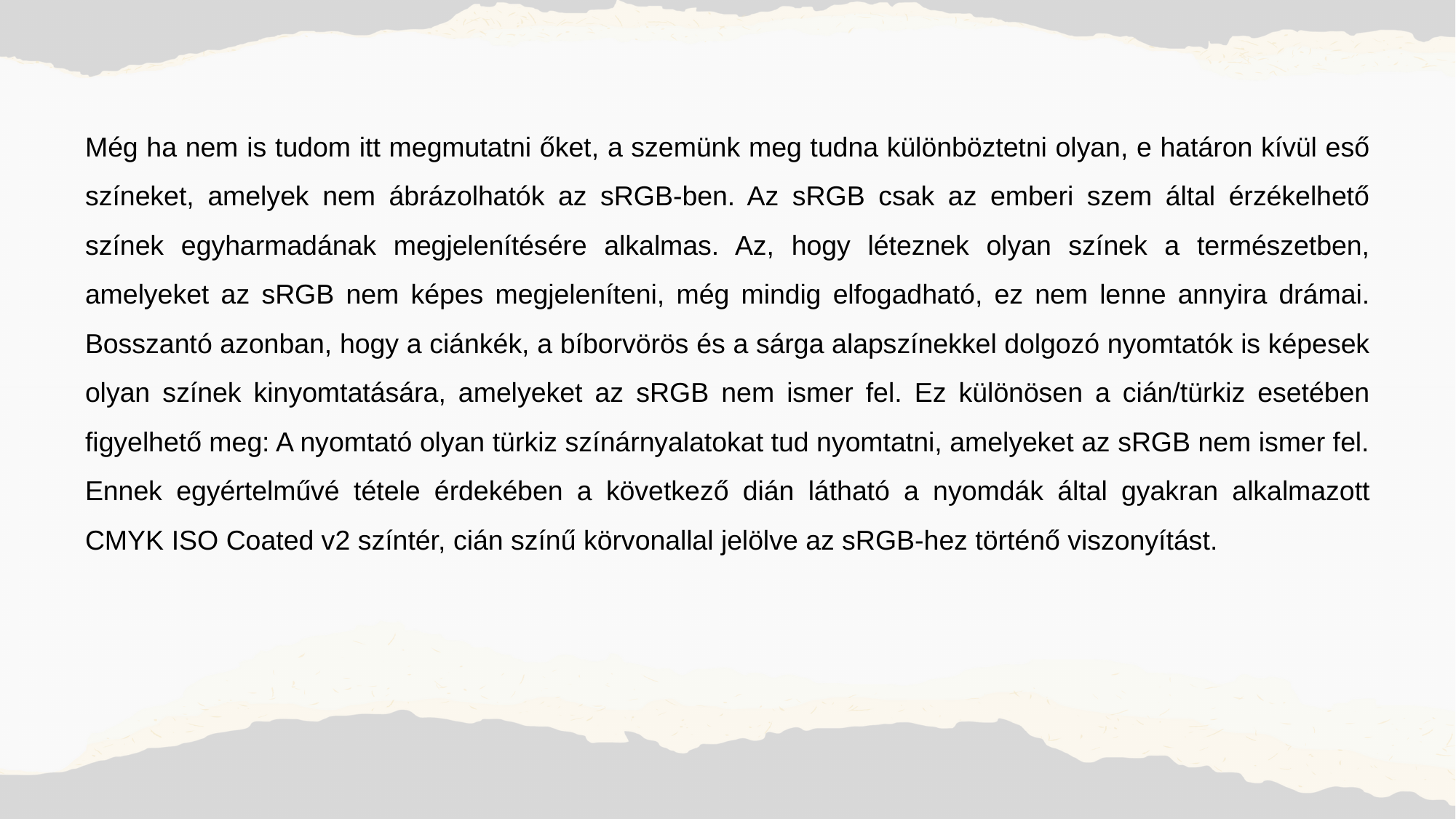

Még ha nem is tudom itt megmutatni őket, a szemünk meg tudna különböztetni olyan, e határon kívül eső színeket, amelyek nem ábrázolhatók az sRGB-ben. Az sRGB csak az emberi szem által érzékelhető színek egyharmadának megjelenítésére alkalmas. Az, hogy léteznek olyan színek a természetben, amelyeket az sRGB nem képes megjeleníteni, még mindig elfogadható, ez nem lenne annyira drámai. Bosszantó azonban, hogy a ciánkék, a bíborvörös és a sárga alapszínekkel dolgozó nyomtatók is képesek olyan színek kinyomtatására, amelyeket az sRGB nem ismer fel. Ez különösen a cián/türkiz esetében figyelhető meg: A nyomtató olyan türkiz színárnyalatokat tud nyomtatni, amelyeket az sRGB nem ismer fel. Ennek egyértelművé tétele érdekében a következő dián látható a nyomdák által gyakran alkalmazott CMYK ISO Coated v2 színtér, cián színű körvonallal jelölve az sRGB-hez történő viszonyítást.